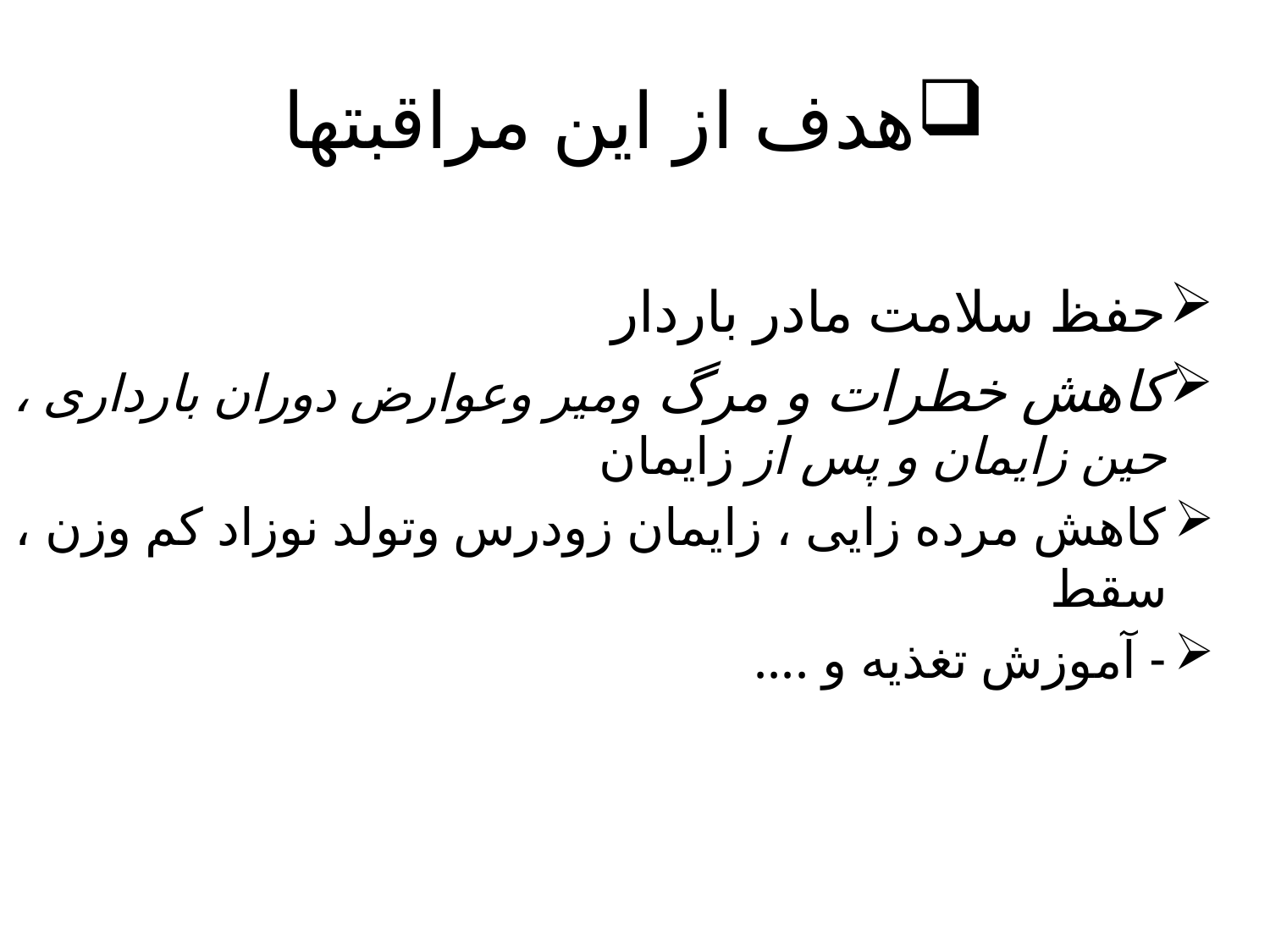

# هدف از این مراقبتها

حفظ سلامت مادر باردار
کاهش خطرات و مرگ ومیر وعوارض دوران بارداری ، حین زایمان و پس از زایمان
کاهش مرده زایی ، زایمان زودرس وتولد نوزاد کم وزن ، سقط
- آموزش تغذیه و ....